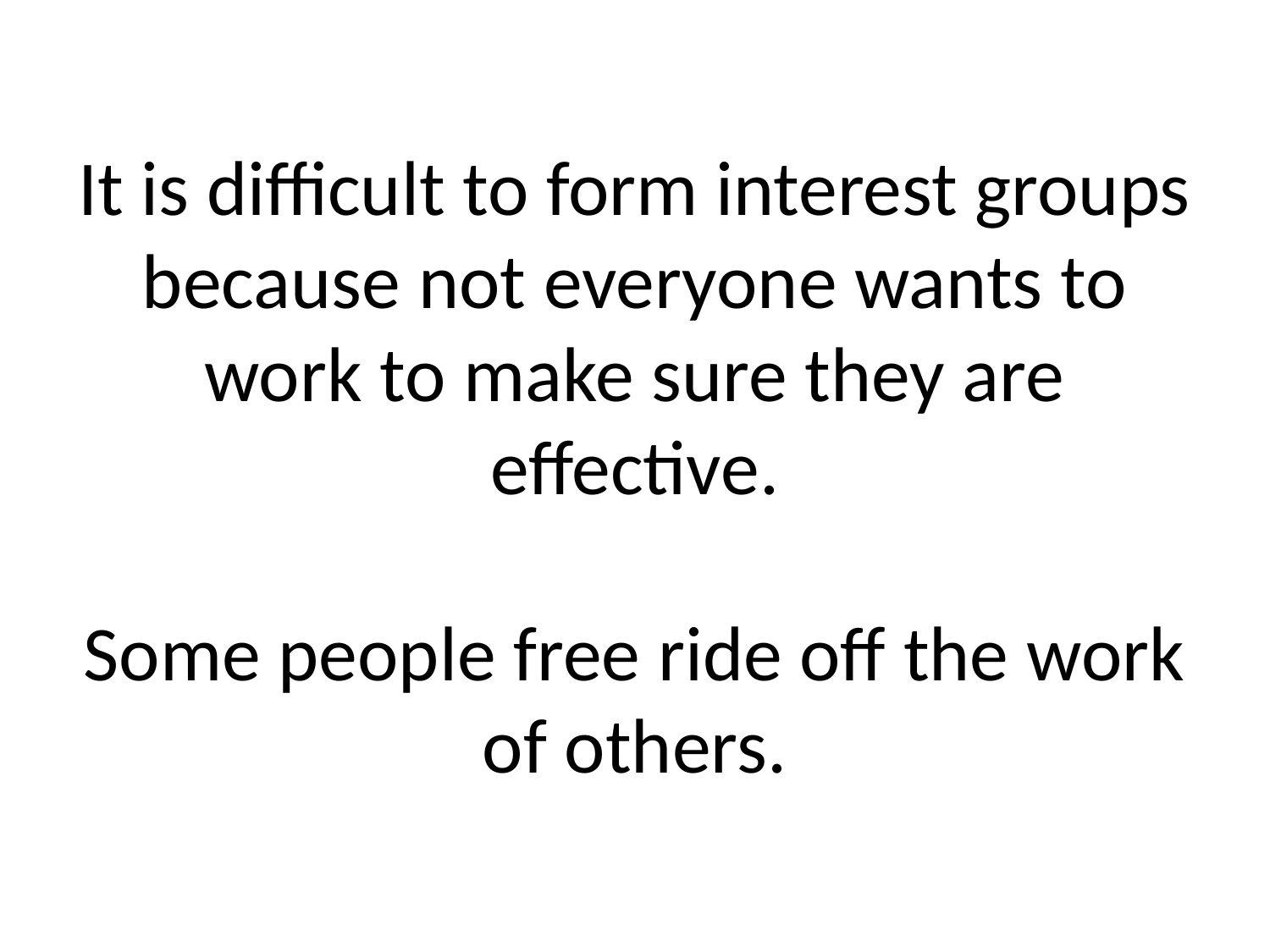

# It is difficult to form interest groups because not everyone wants to work to make sure they are effective. Some people free ride off the work of others.